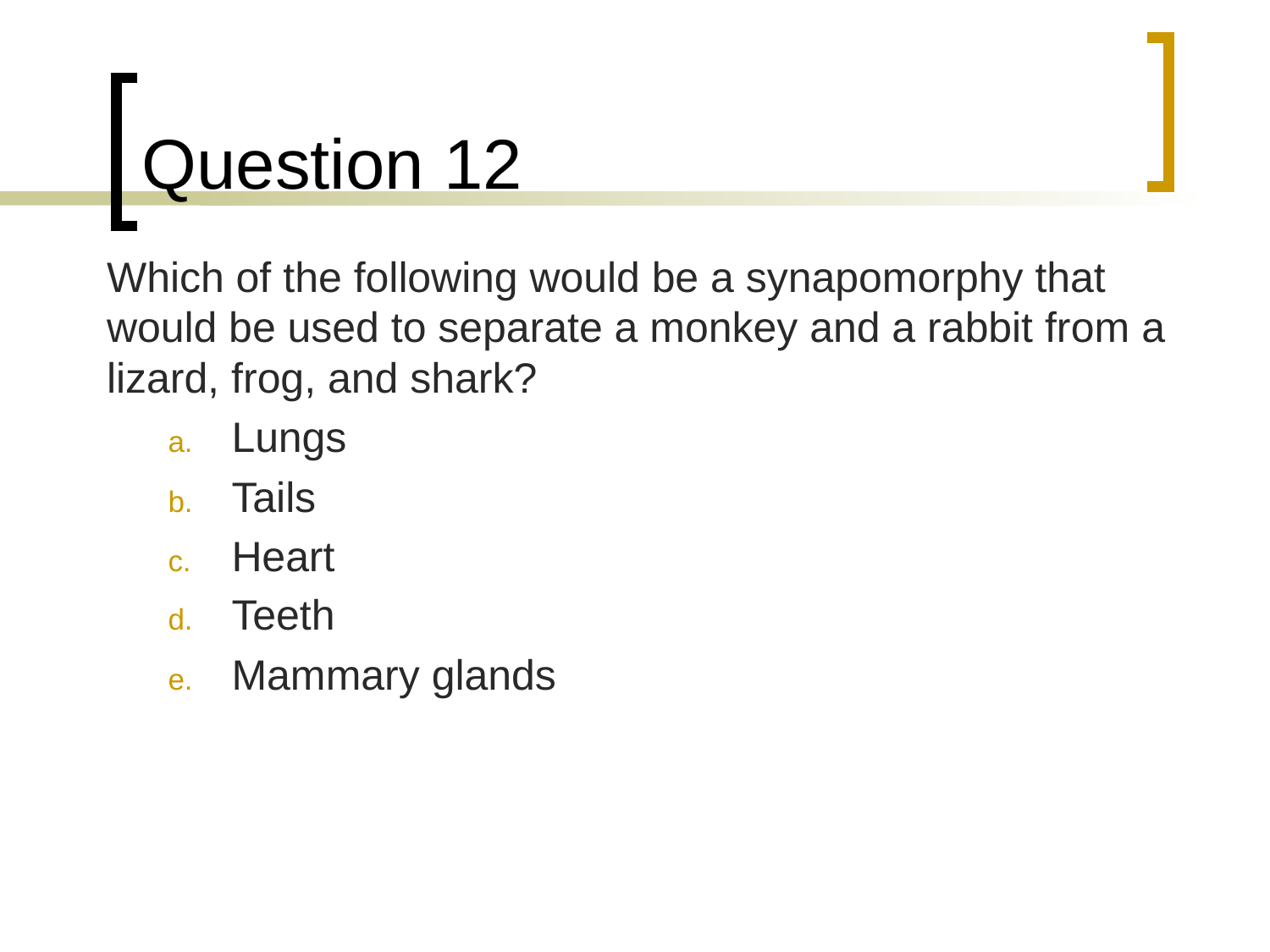

# Question 12
	Which of the following would be a synapomorphy that would be used to separate a monkey and a rabbit from a lizard, frog, and shark?
Lungs
Tails
Heart
Teeth
Mammary glands